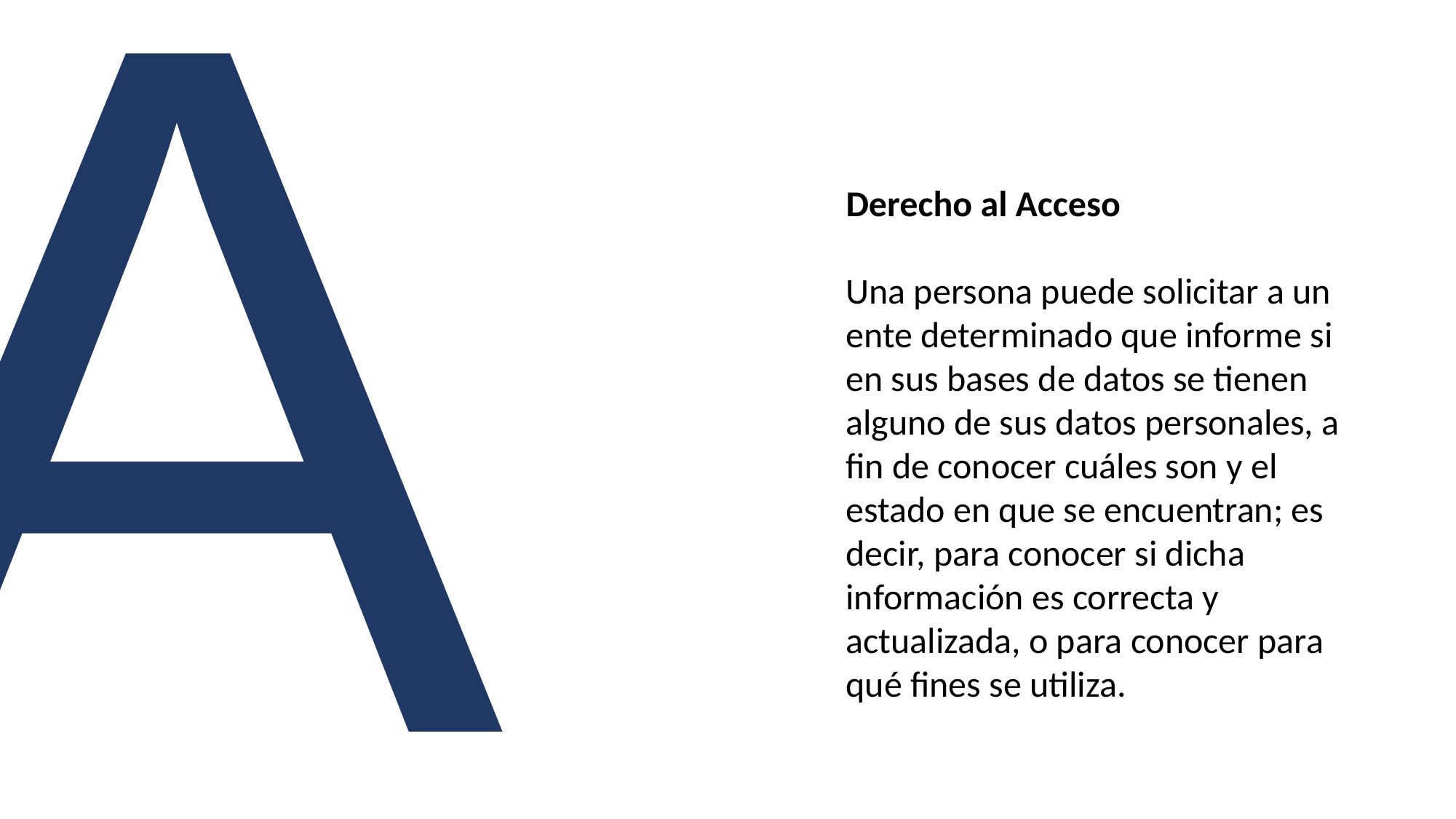

Derecho al Acceso

Una persona puede solicitar a un ente determinado que informe si en sus bases de datos se tienen alguno de sus datos personales, a fin de conocer cuáles son y el estado en que se encuentran; es decir, para conocer si dicha información es correcta y actualizada, o para conocer para qué fines se utiliza.
A